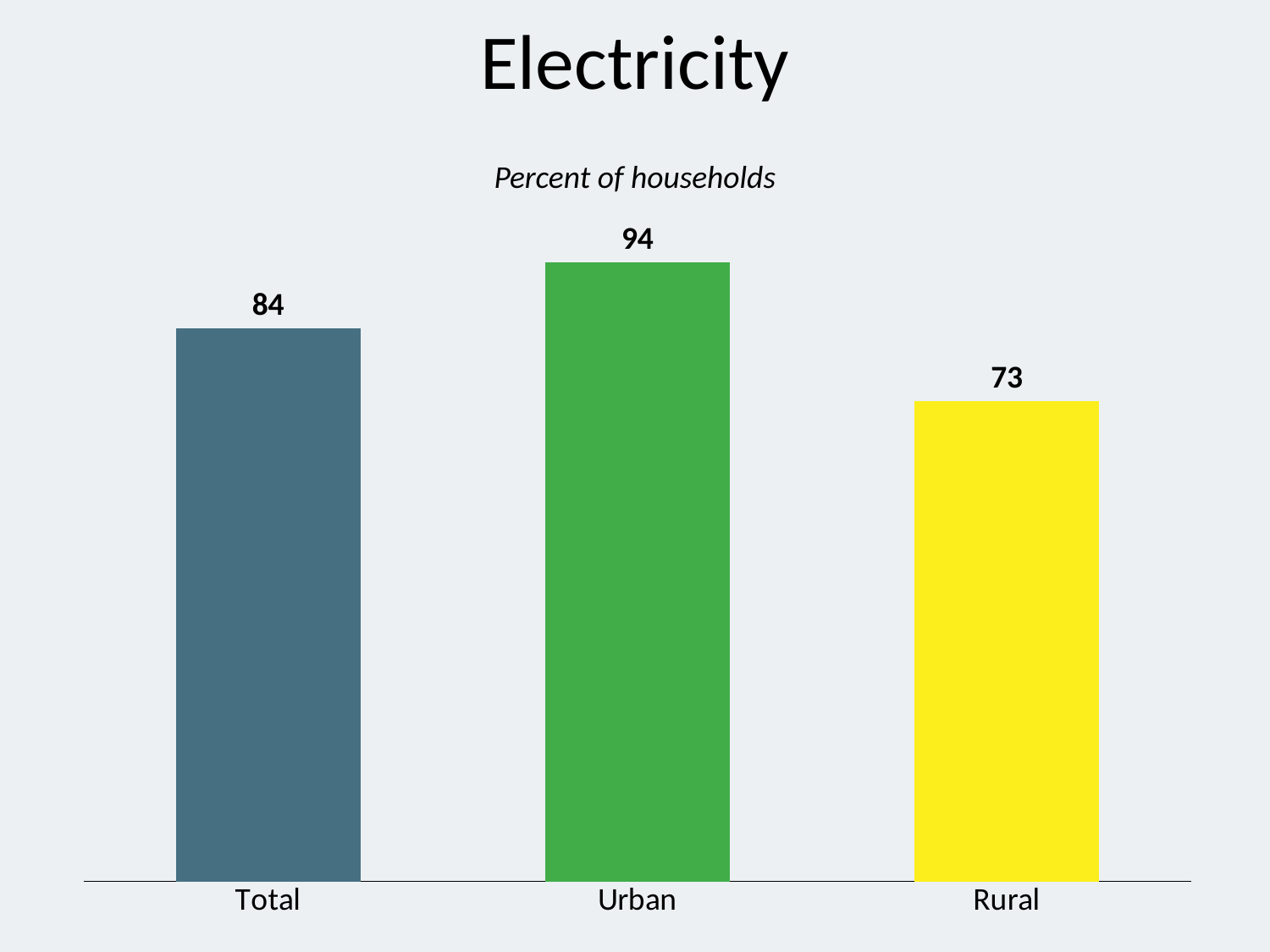

# Electricity
Percent of households

### Chart

| Category | Series 1 |
|---|---|
| Total | 84.0 |
| Urban | 94.0 |
| Rural | 73.0 |